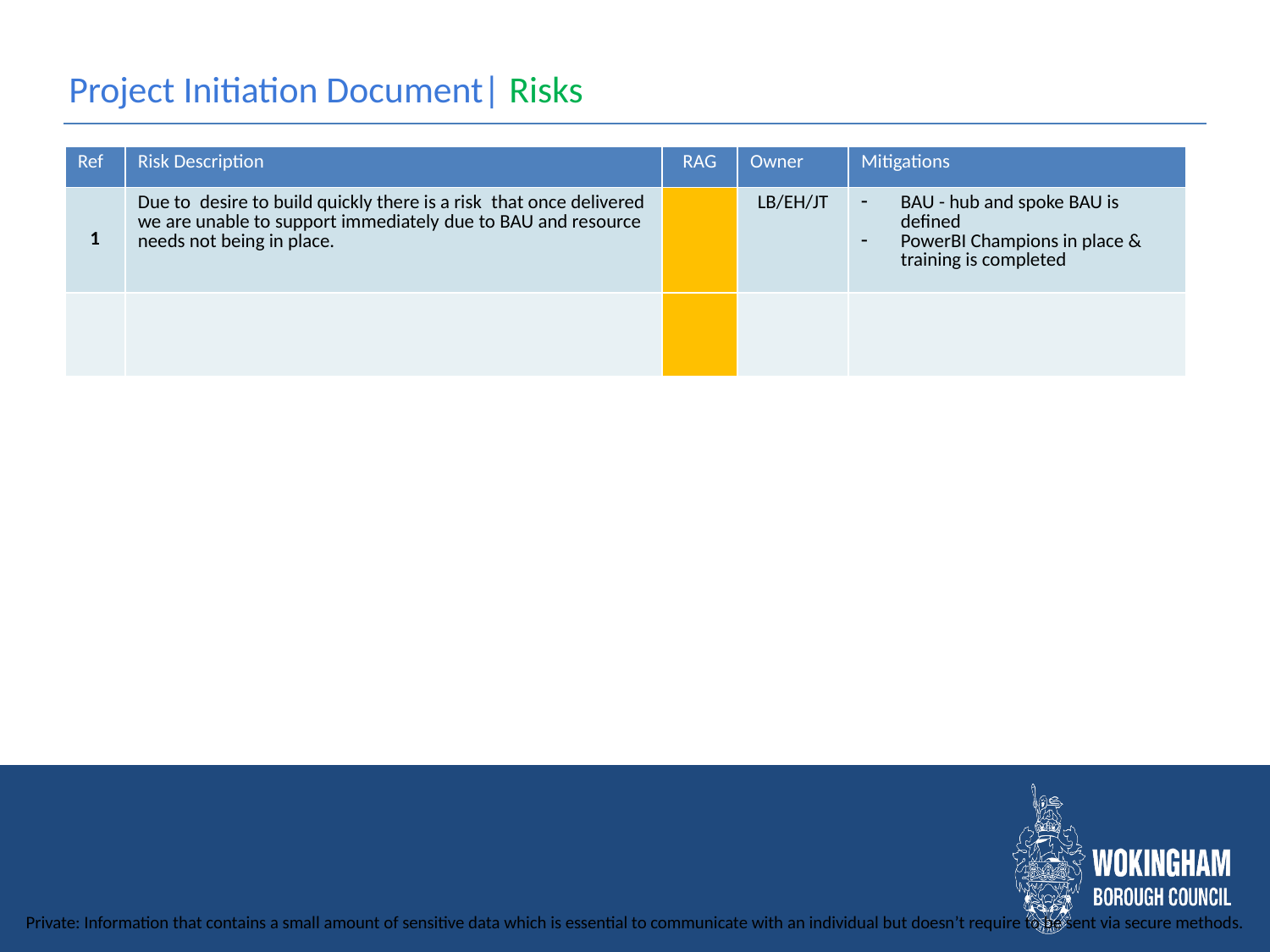

Project Initiation Document| Risks
| Ref | Risk Description | RAG | Owner | Mitigations |
| --- | --- | --- | --- | --- |
| 1 | Due to  desire to build quickly there is a risk  that once delivered we are unable to support immediately due to BAU and resource needs not being in place. |  | LB/EH/JT | BAU - hub and spoke BAU is defined  PowerBI Champions in place &  training is completed |
|  |  |  |  |  |

Apprenticeships